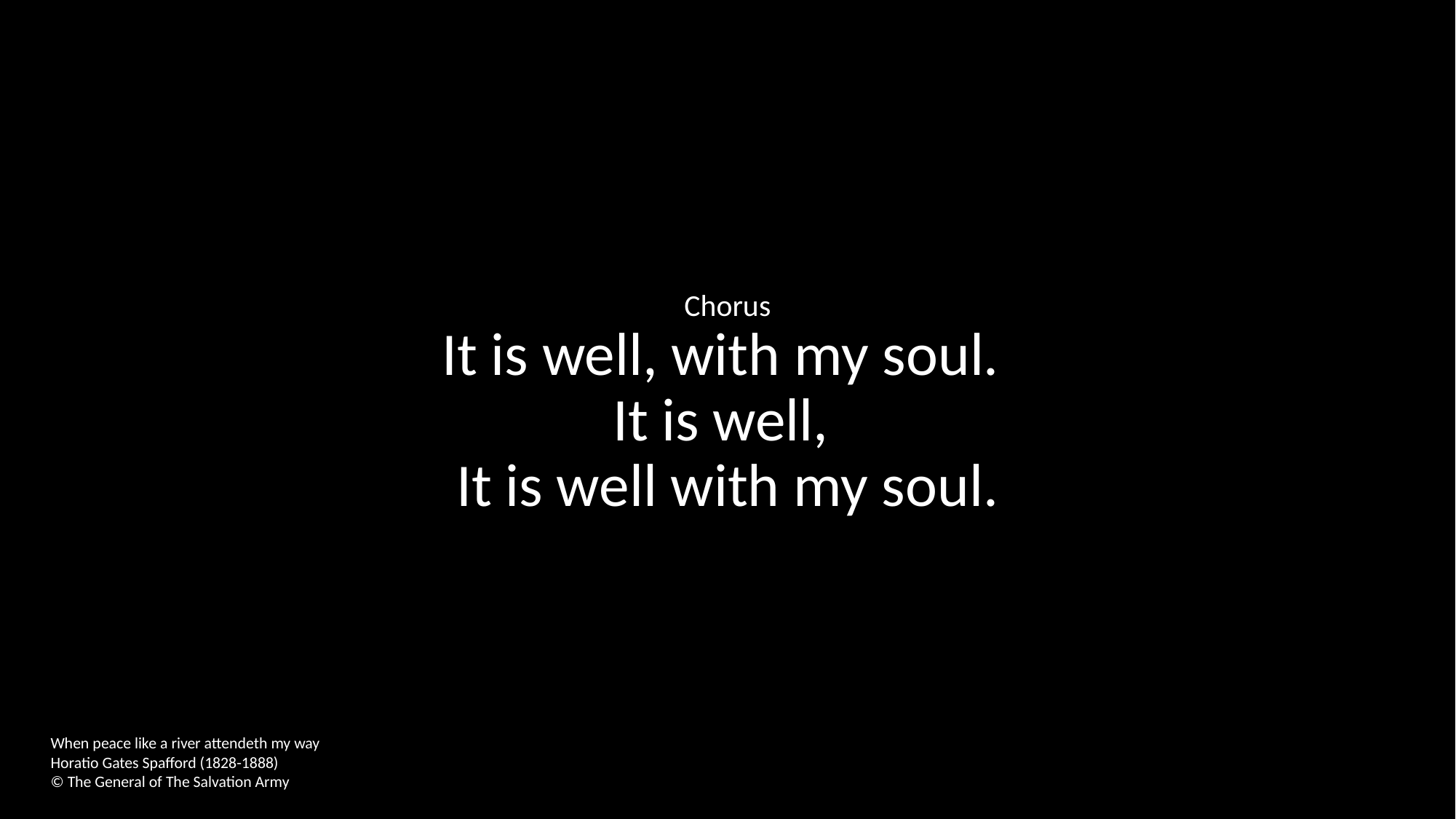

Chorus
It is well, with my soul.
It is well,
It is well with my soul.
When peace like a river attendeth my way
Horatio Gates Spafford (1828-1888)
© The General of The Salvation Army